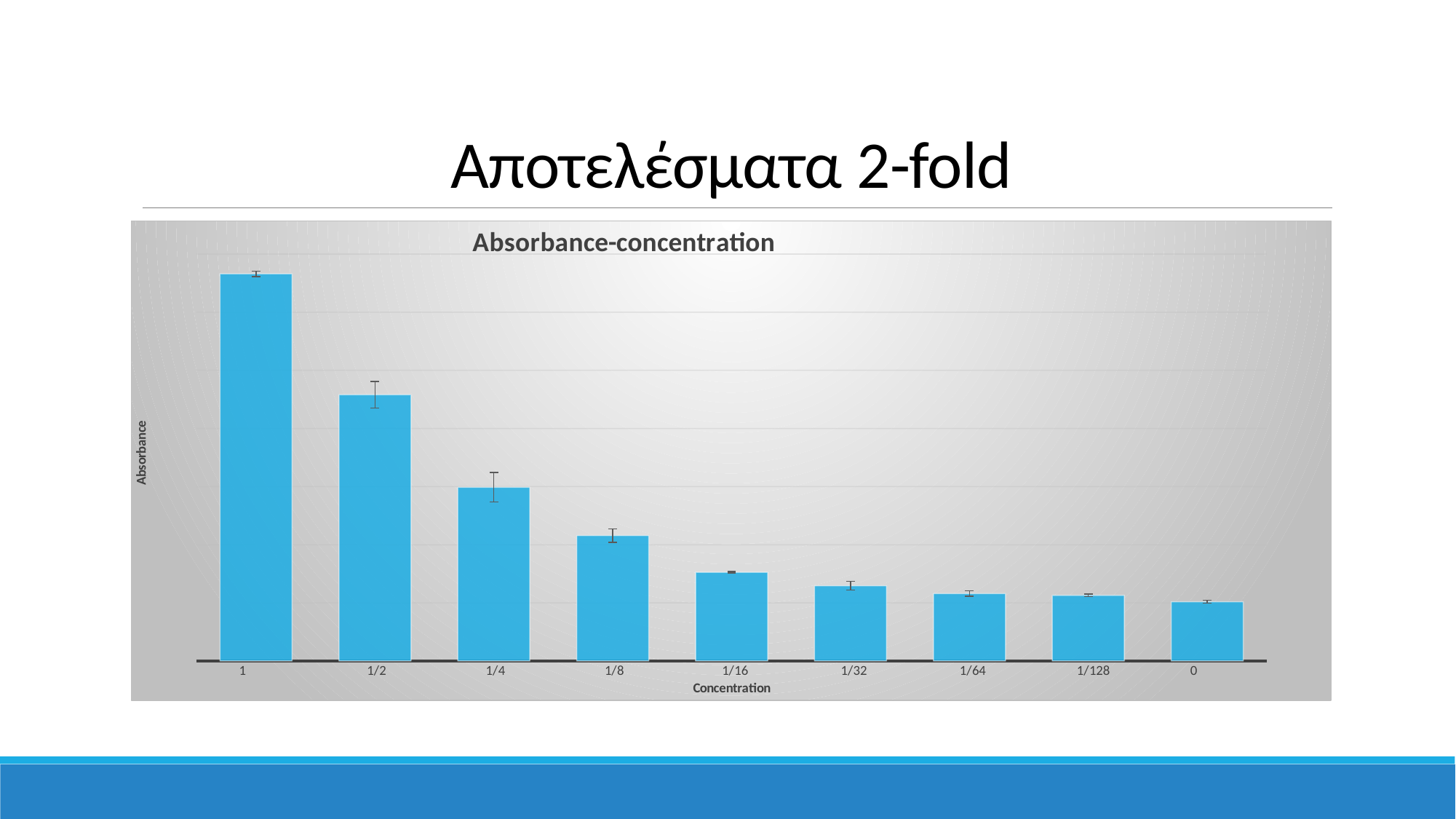

# Αποτελέσματα 2-fold

### Chart: Absorbance-concentration

| Category |  |
|---|---|
| 1 | 0.666 |
| 0.5 | 0.45799999999999996 |
| 0.25 | 0.2986666666666667 |
| 0.125 | 0.21566666666666667 |
| 6.25E-2 | 0.15266666666666664 |
| 3.125E-2 | 0.12933333333333333 |
| 1.5625E-2 | 0.11599999999999999 |
| 7.8125E-3 | 0.113 |
| 0 | 0.102 |